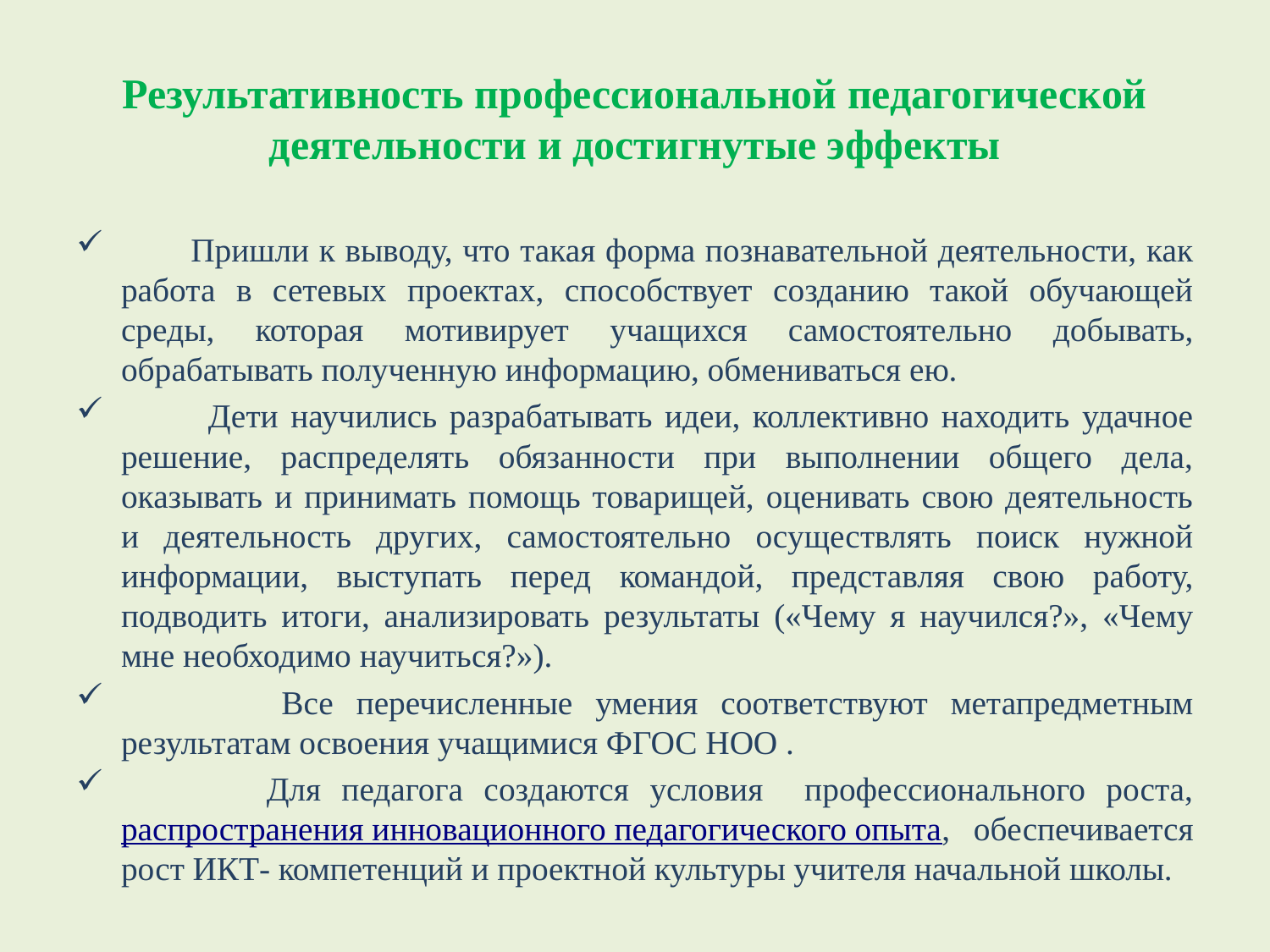

# Результативность профессиональной педагогической деятельности и достигнутые эффекты
       Пришли к выводу, что такая форма познавательной деятельности, как работа в сетевых проектах, способствует созданию такой обучающей среды, которая мотивирует учащихся самостоятельно добывать, обрабатывать полученную информацию, обмениваться ею.
       Дети научились разрабатывать идеи, коллективно находить удачное решение, распределять обязанности при выполнении общего дела, оказывать и принимать помощь товарищей, оценивать свою деятельность и деятельность других, самостоятельно осуществлять поиск нужной информации, выступать перед командой, представляя свою работу, подводить итоги, анализировать результаты («Чему я научился?», «Чему мне необходимо научиться?»).
       Все перечисленные умения соответствуют метапредметным результатам освоения учащимися ФГОС НОО .
       Для педагога создаются условия  профессионального роста, распространения инновационного педагогического опыта, обеспечивается рост ИКТ- компетенций и проектной культуры учителя начальной школы.